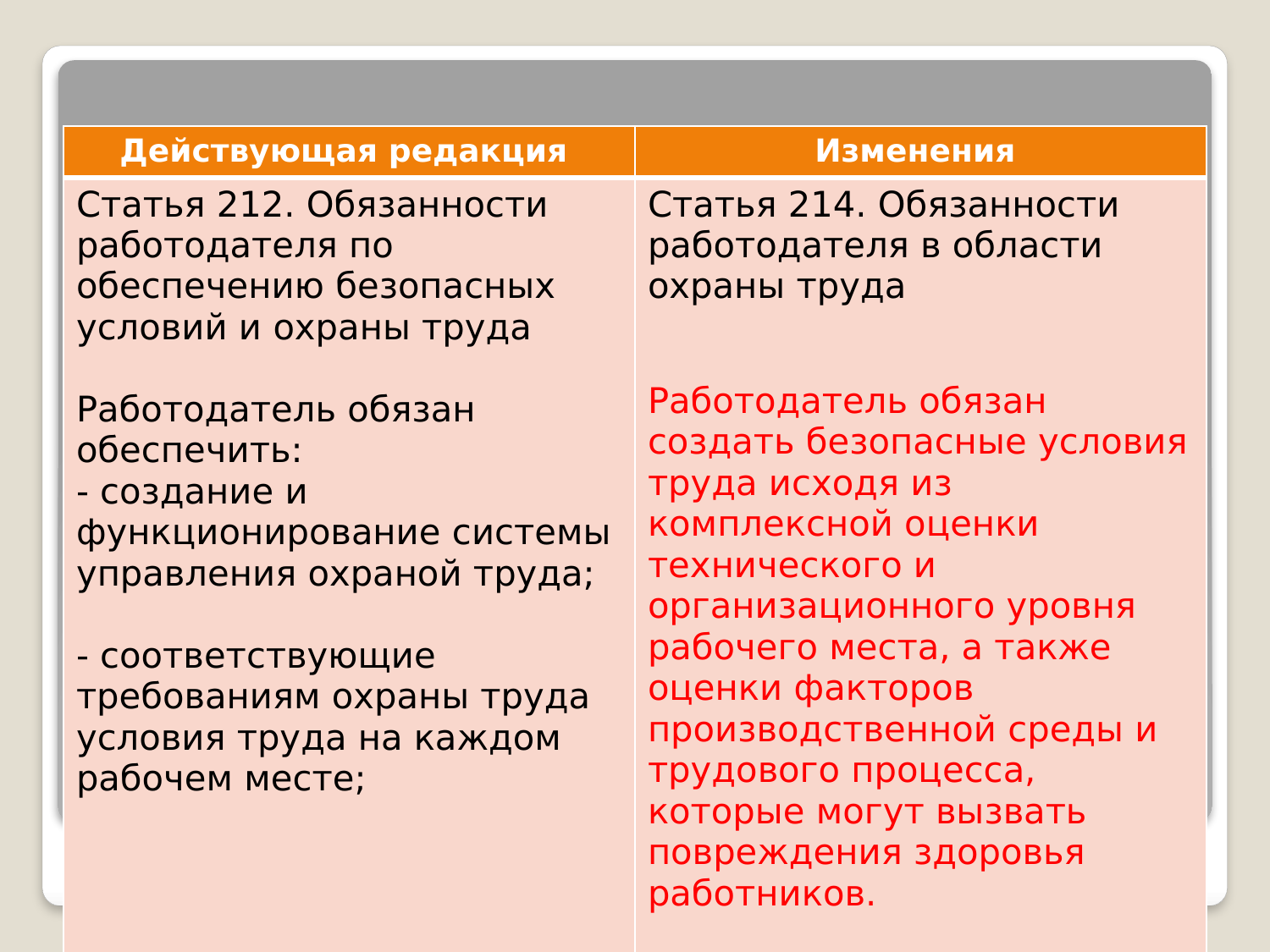

| Действующая редакция | Изменения |
| --- | --- |
| Статья 212. Обязанности работодателя по обеспечению безопасных условий и охраны труда Работодатель обязан обеспечить: - создание и функционирование системы управления охраной труда; - соответствующие требованиям охраны труда условия труда на каждом рабочем месте; | Статья 214. Обязанности работодателя в области охраны труда Работодатель обязан создать безопасные условия труда исходя из комплексной оценки технического и организационного уровня рабочего места, а также оценки факторов производственной среды и трудового процесса, которые могут вызвать повреждения здоровья работников. |